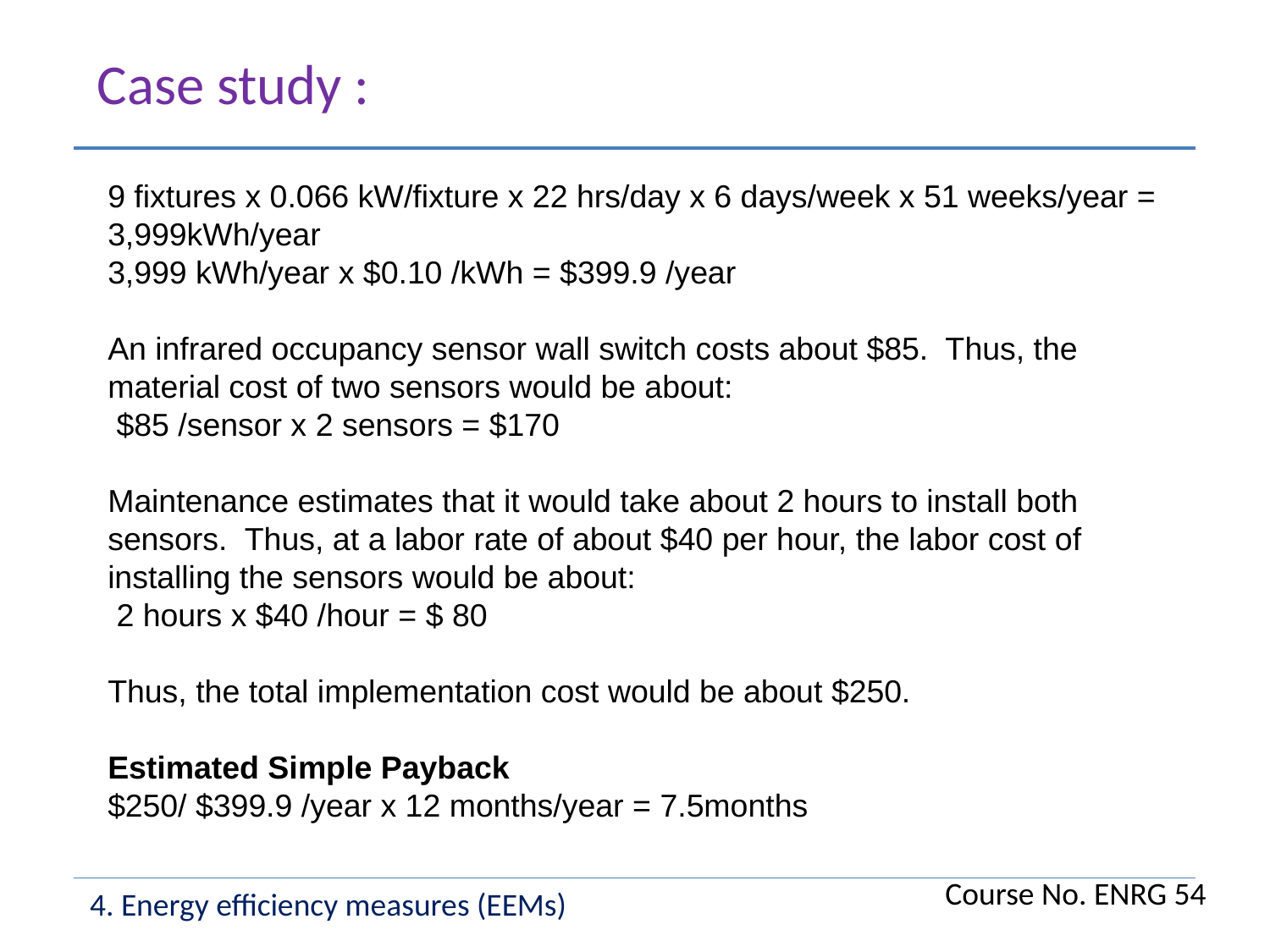

Case study :
9 fixtures x 0.066 kW/fixture x 22 hrs/day x 6 days/week x 51 weeks/year = 3,999kWh/year
3,999 kWh/year x $0.10 /kWh = $399.9 /year

An infrared occupancy sensor wall switch costs about $85.  Thus, the material cost of two sensors would be about:
 $85 /sensor x 2 sensors = $170

Maintenance estimates that it would take about 2 hours to install both sensors.  Thus, at a labor rate of about $40 per hour, the labor cost of installing the sensors would be about:
 2 hours x $40 /hour = $ 80

Thus, the total implementation cost would be about $250.

Estimated Simple Payback
$250/ $399.9 /year x 12 months/year = 7.5months
Course No. ENRG 54
4. Energy efficiency measures (EEMs)